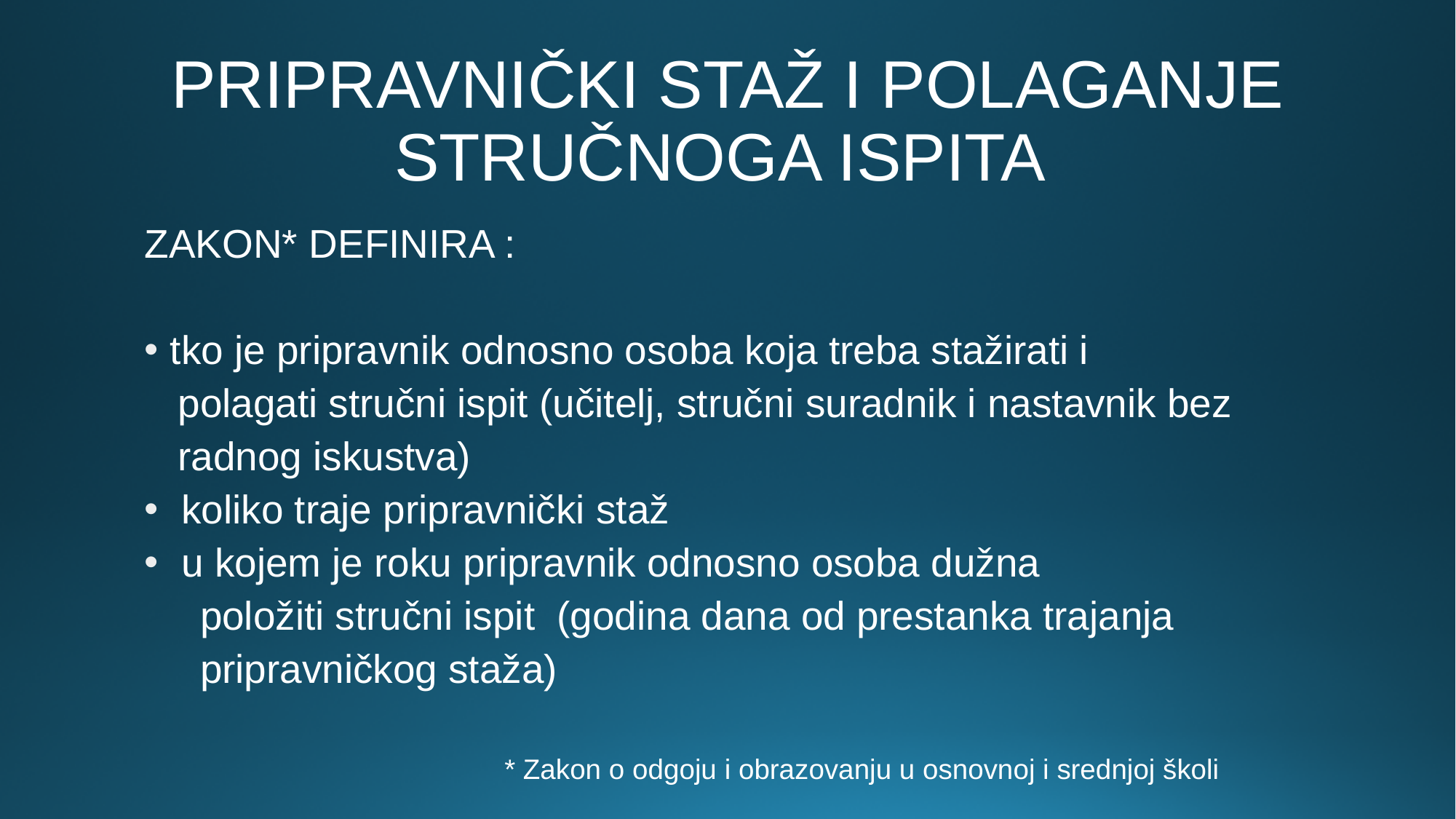

# PRIPRAVNIČKI STAŽ I POLAGANJE STRUČNOGA ISPITA
ZAKON* DEFINIRA :

tko je pripravnik odnosno osoba koja treba stažirati i
   polagati stručni ispit (učitelj, stručni suradnik i nastavnik bez
   radnog iskustva)
 koliko traje pripravnički staž
 u kojem je roku pripravnik odnosno osoba dužna
     položiti stručni ispit  (godina dana od prestanka trajanja
     pripravničkog staža)

                                              * Zakon o odgoju i obrazovanju u osnovnoj i srednjoj školi